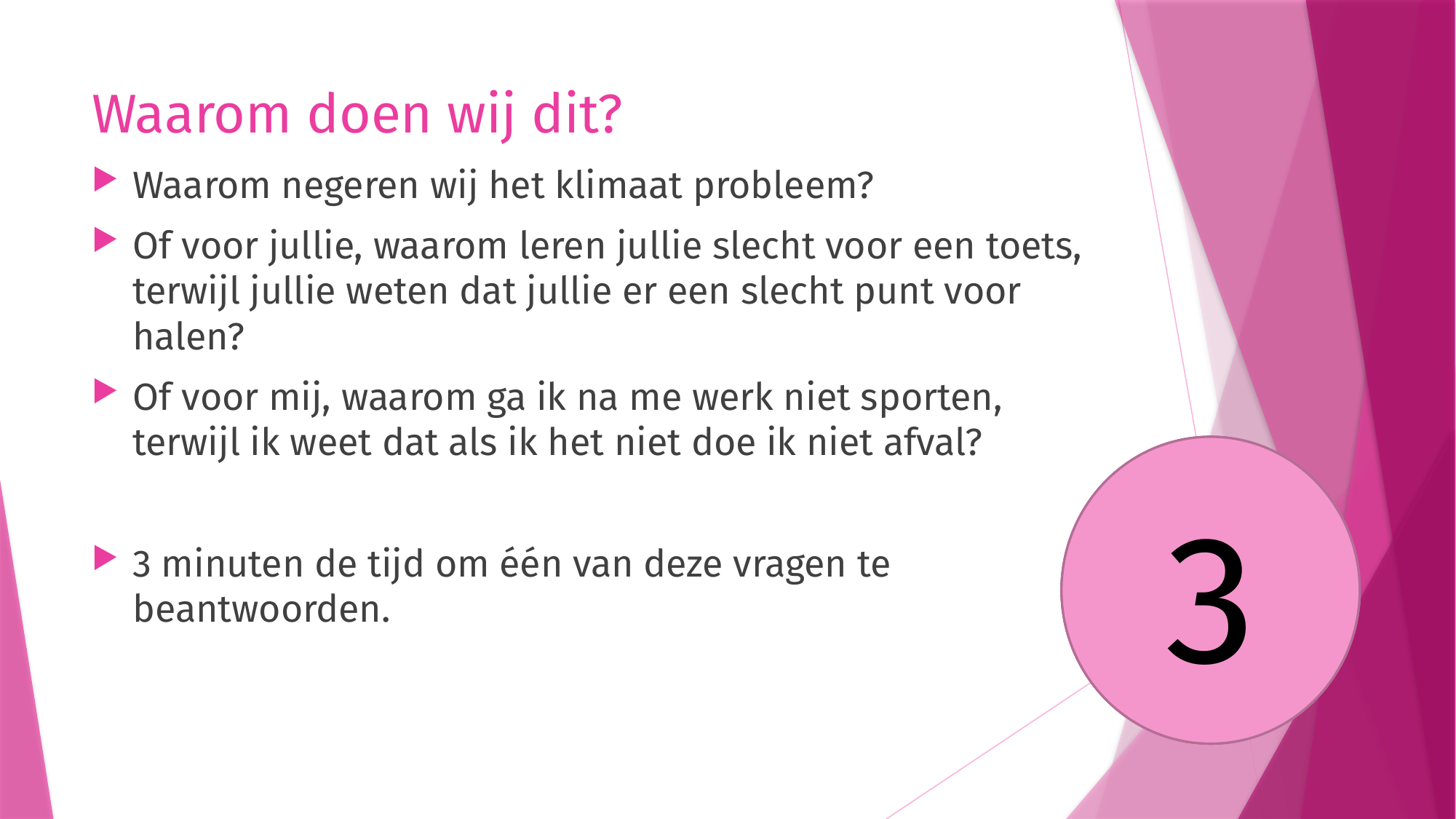

# Waarom doen wij dit?
Waarom negeren wij het klimaat probleem?
Of voor jullie, waarom leren jullie slecht voor een toets, terwijl jullie weten dat jullie er een slecht punt voor halen?
Of voor mij, waarom ga ik na me werk niet sporten, terwijl ik weet dat als ik het niet doe ik niet afval?

3 minuten de tijd om één van deze vragen te beantwoorden.

3
1
2